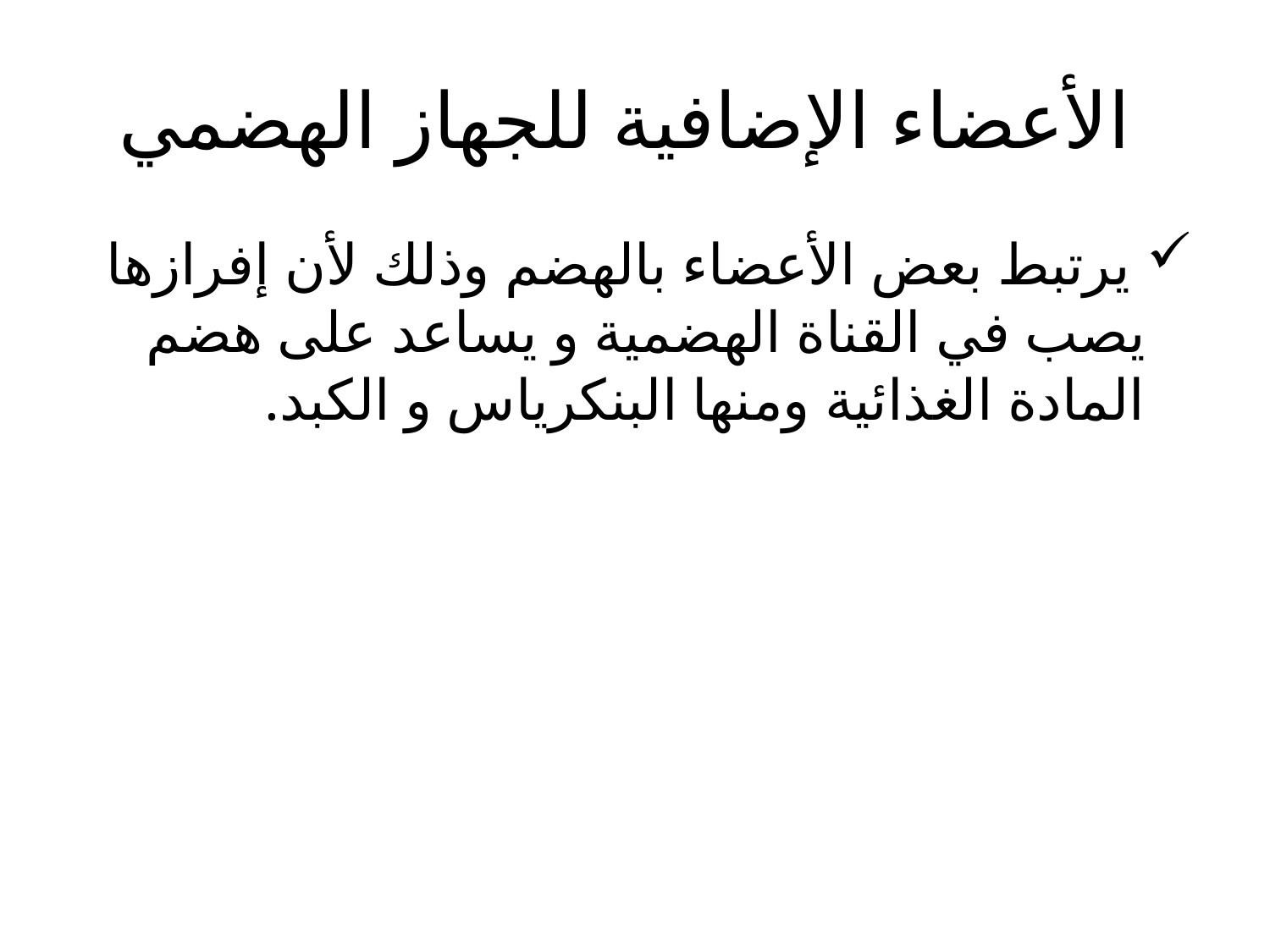

# الأعضاء الإضافية للجهاز الهضمي
 يرتبط بعض الأعضاء بالهضم وذلك لأن إفرازها يصب في القناة الهضمية و يساعد على هضم المادة الغذائية ومنها البنكرياس و الكبد.